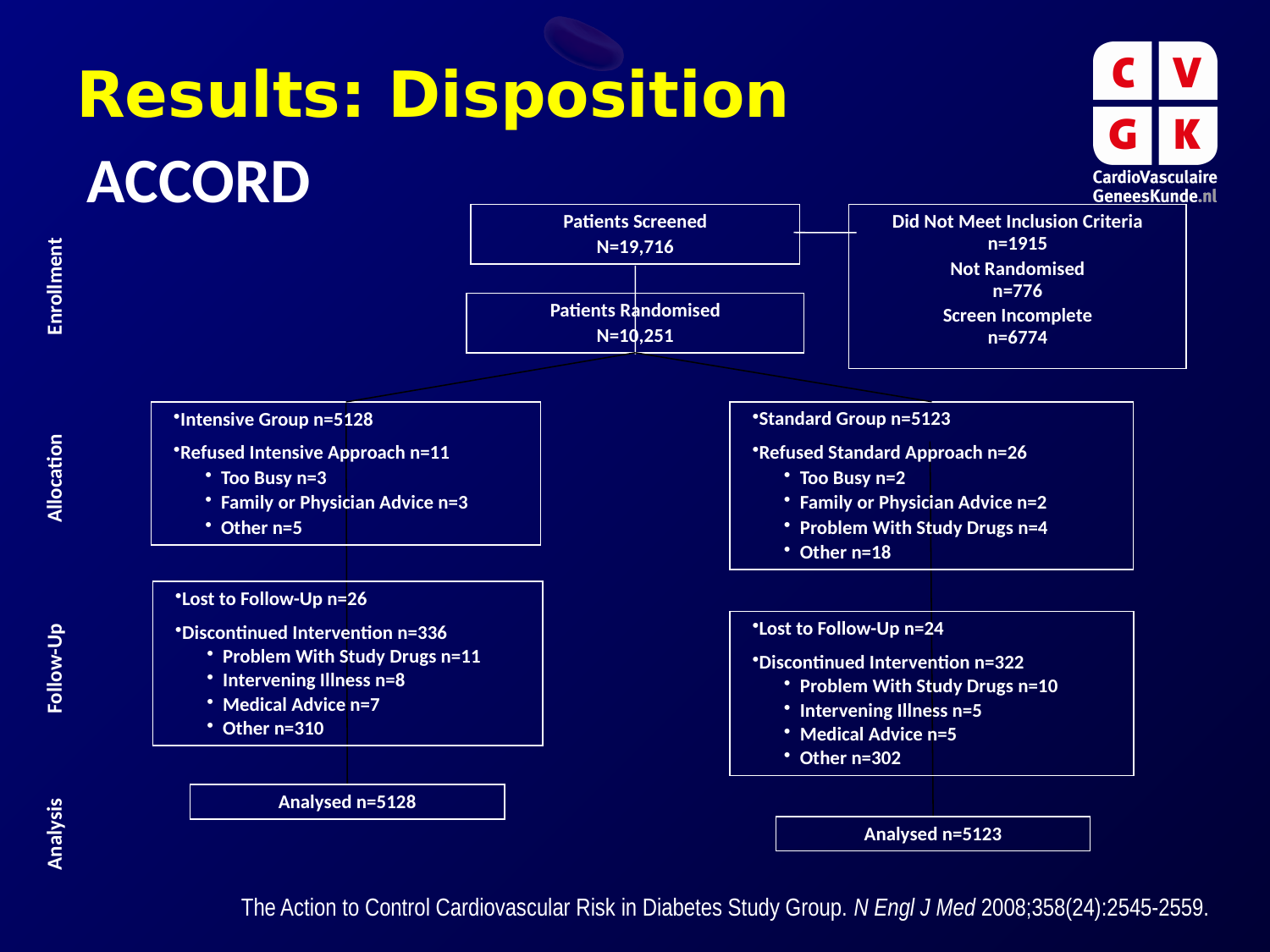

Results: Disposition
ACCORD
Patients Screened
N=19,716
Did Not Meet Inclusion Criteria
n=1915
Not Randomised
n=776
Screen Incomplete
n=6774
Patients Randomised
N=10,251
Enrollment
Standard Group n=5123
Refused Standard Approach n=26
Too Busy n=2
Family or Physician Advice n=2
Problem With Study Drugs n=4
Other n=18
Intensive Group n=5128
Refused Intensive Approach n=11
Too Busy n=3
Family or Physician Advice n=3
Other n=5
Allocation
Lost to Follow-Up n=26
Discontinued Intervention n=336
Problem With Study Drugs n=11
Intervening Illness n=8
Medical Advice n=7
Other n=310
Lost to Follow-Up n=24
Discontinued Intervention n=322
Problem With Study Drugs n=10
Intervening Illness n=5
Medical Advice n=5
Other n=302
Follow-Up
Analysed n=5128
Analysed n=5123
Analysis
 The Action to Control Cardiovascular Risk in Diabetes Study Group. N Engl J Med 2008;358(24):2545-2559.